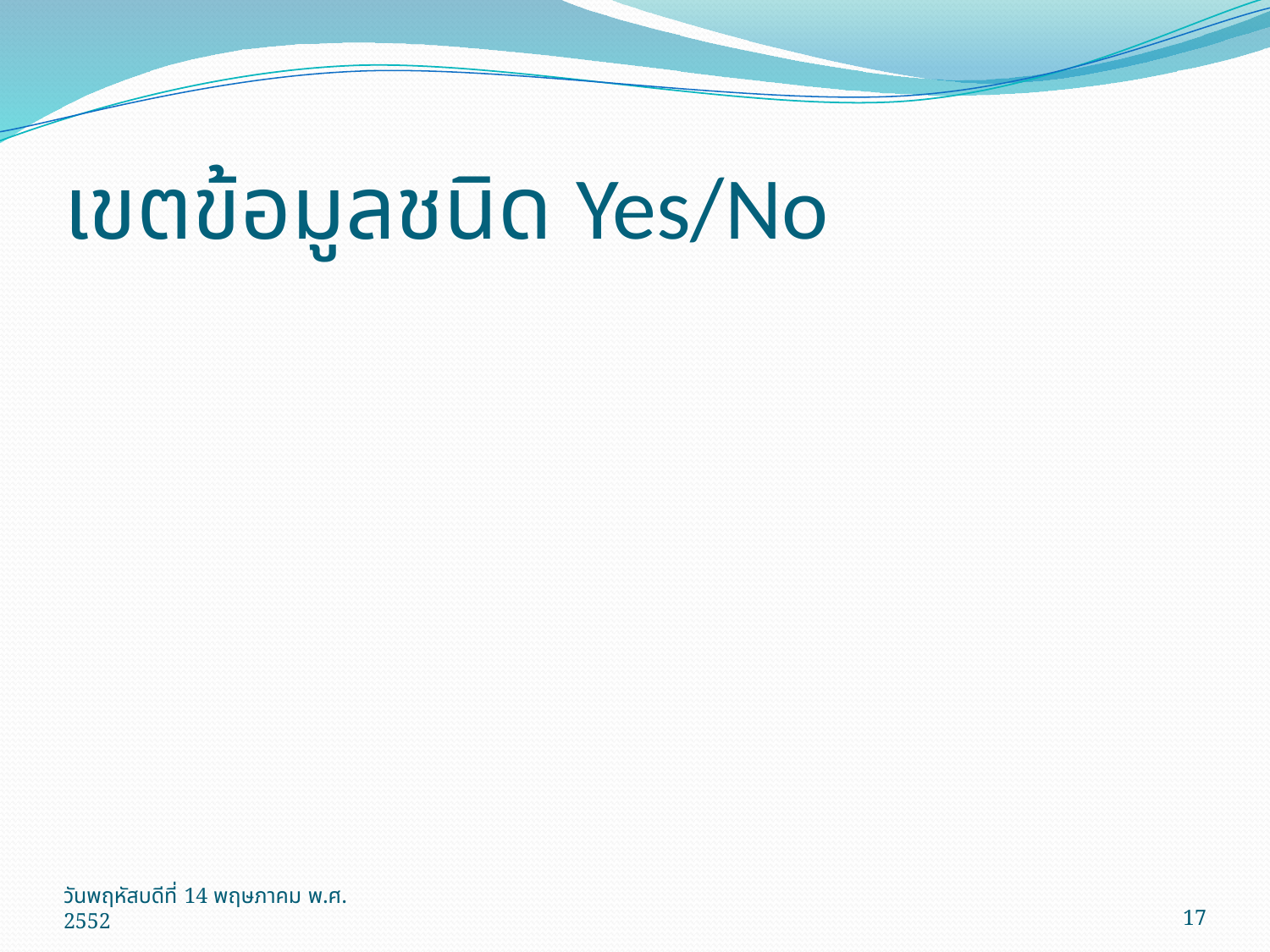

# เขตข้อมูลชนิด Yes/No

วันพฤหัสบดีที่ 14 พฤษภาคม พ.ศ. 2552
17